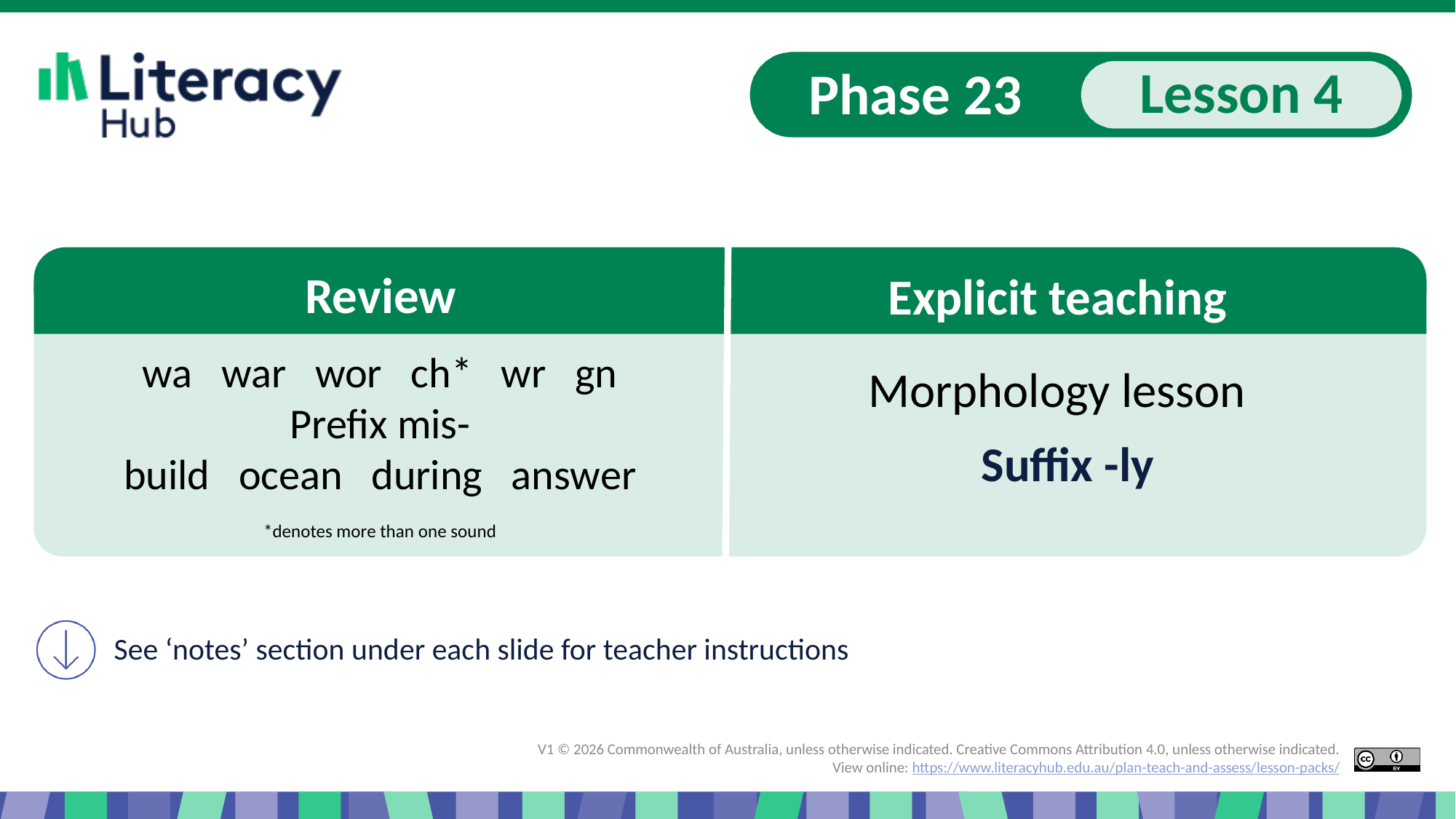

Slide 1 Start of presentation, Suffix -ly
wa   war   wor   ch*   wr   gn
Prefix mis-
build   ocean   during   answer

*denotes more than one sound

Suffix -ly